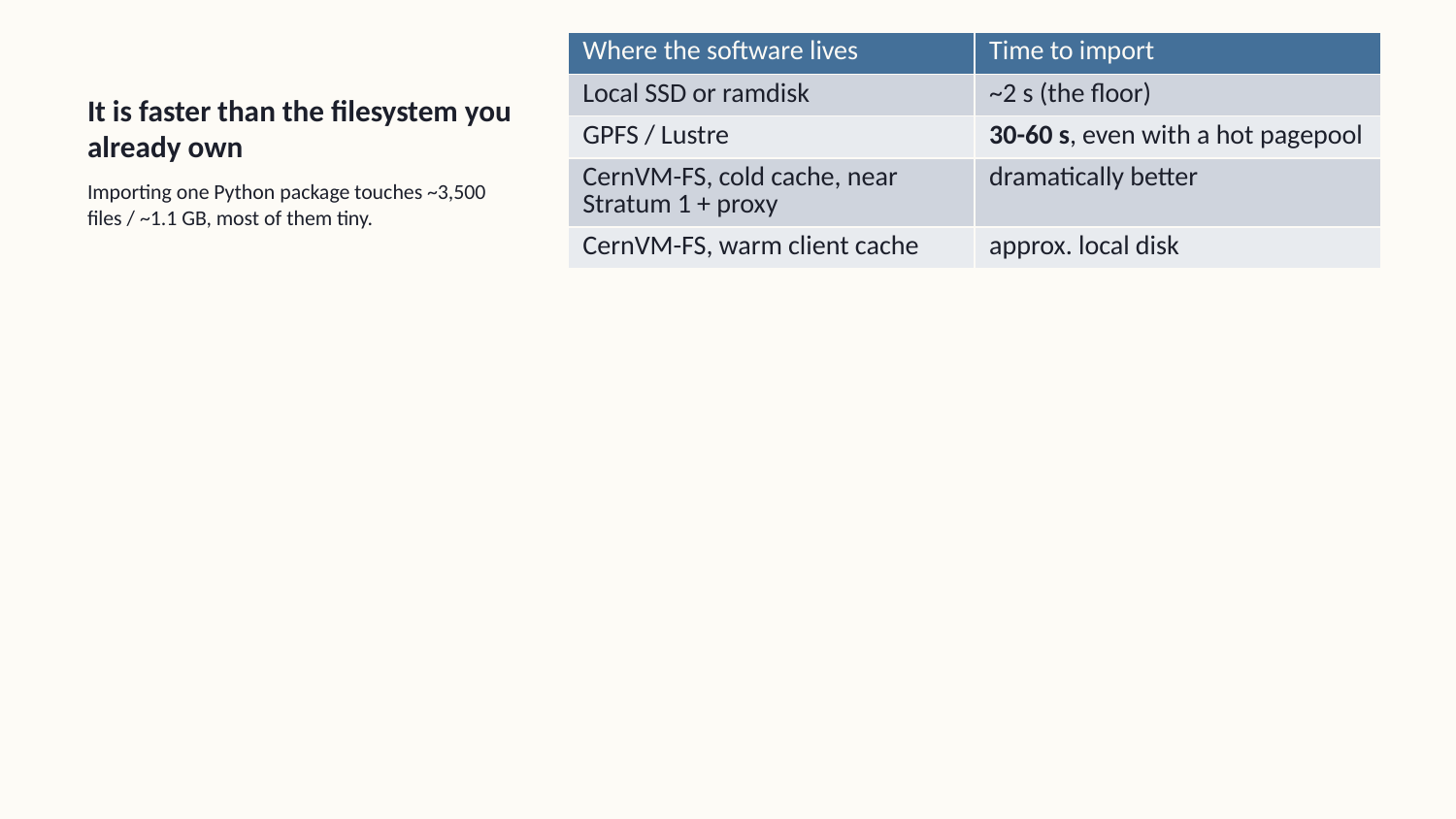

| Where the software lives | Time to import |
| --- | --- |
| Local SSD or ramdisk | ~2 s (the floor) |
| GPFS / Lustre | 30-60 s, even with a hot pagepool |
| CernVM-FS, cold cache, near Stratum 1 + proxy | dramatically better |
| CernVM-FS, warm client cache | approx. local disk |
# It is faster than the filesystem you already own
Importing one Python package touches ~3,500 files / ~1.1 GB, most of them tiny.